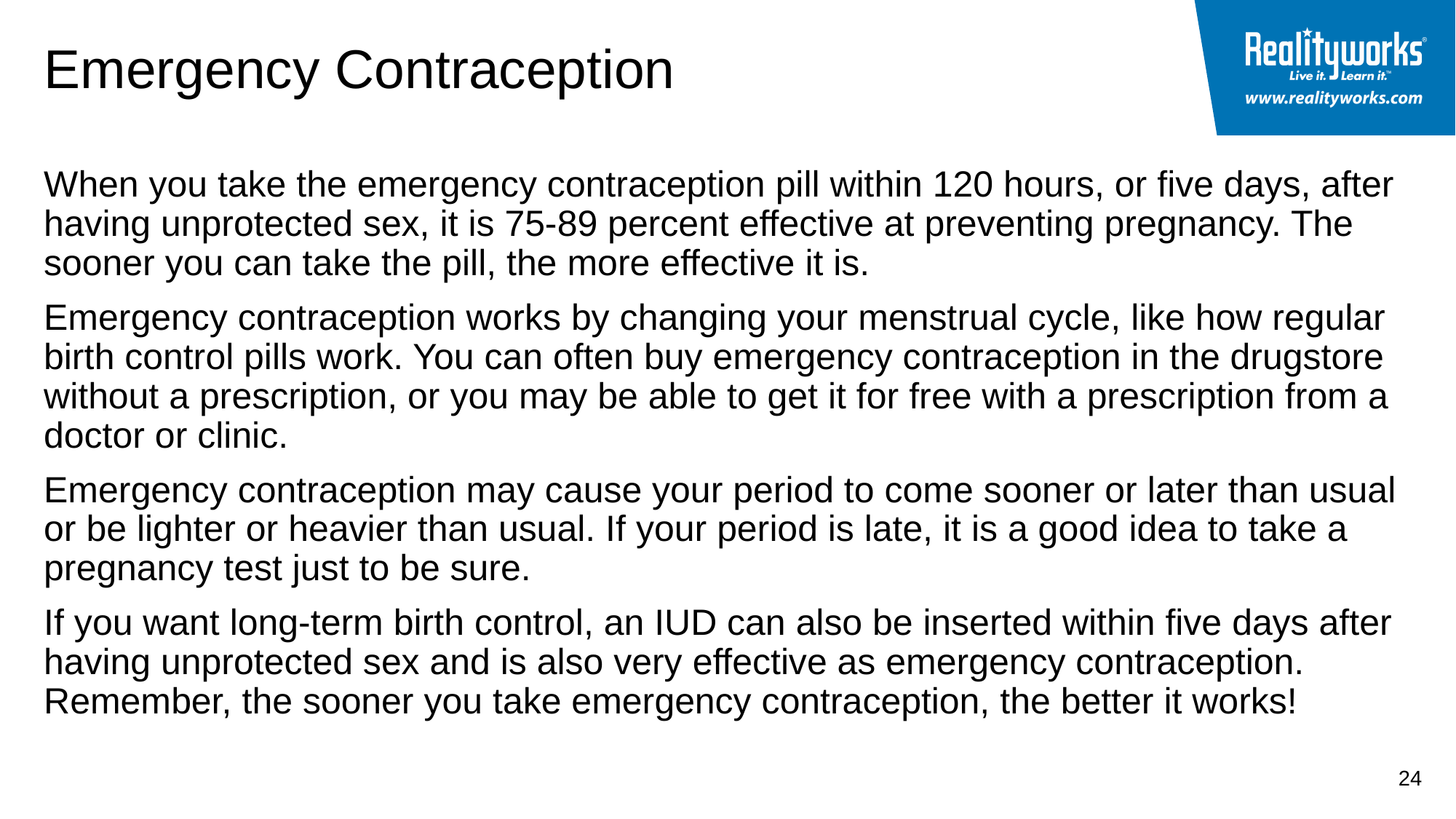

# Emergency Contraception
When you take the emergency contraception pill within 120 hours, or five days, after having unprotected sex, it is 75-89 percent effective at preventing pregnancy. The sooner you can take the pill, the more effective it is.
Emergency contraception works by changing your menstrual cycle, like how regular birth control pills work. You can often buy emergency contraception in the drugstore without a prescription, or you may be able to get it for free with a prescription from a doctor or clinic.
Emergency contraception may cause your period to come sooner or later than usual or be lighter or heavier than usual. If your period is late, it is a good idea to take a pregnancy test just to be sure.
If you want long-term birth control, an IUD can also be inserted within five days after having unprotected sex and is also very effective as emergency contraception. Remember, the sooner you take emergency contraception, the better it works!

24